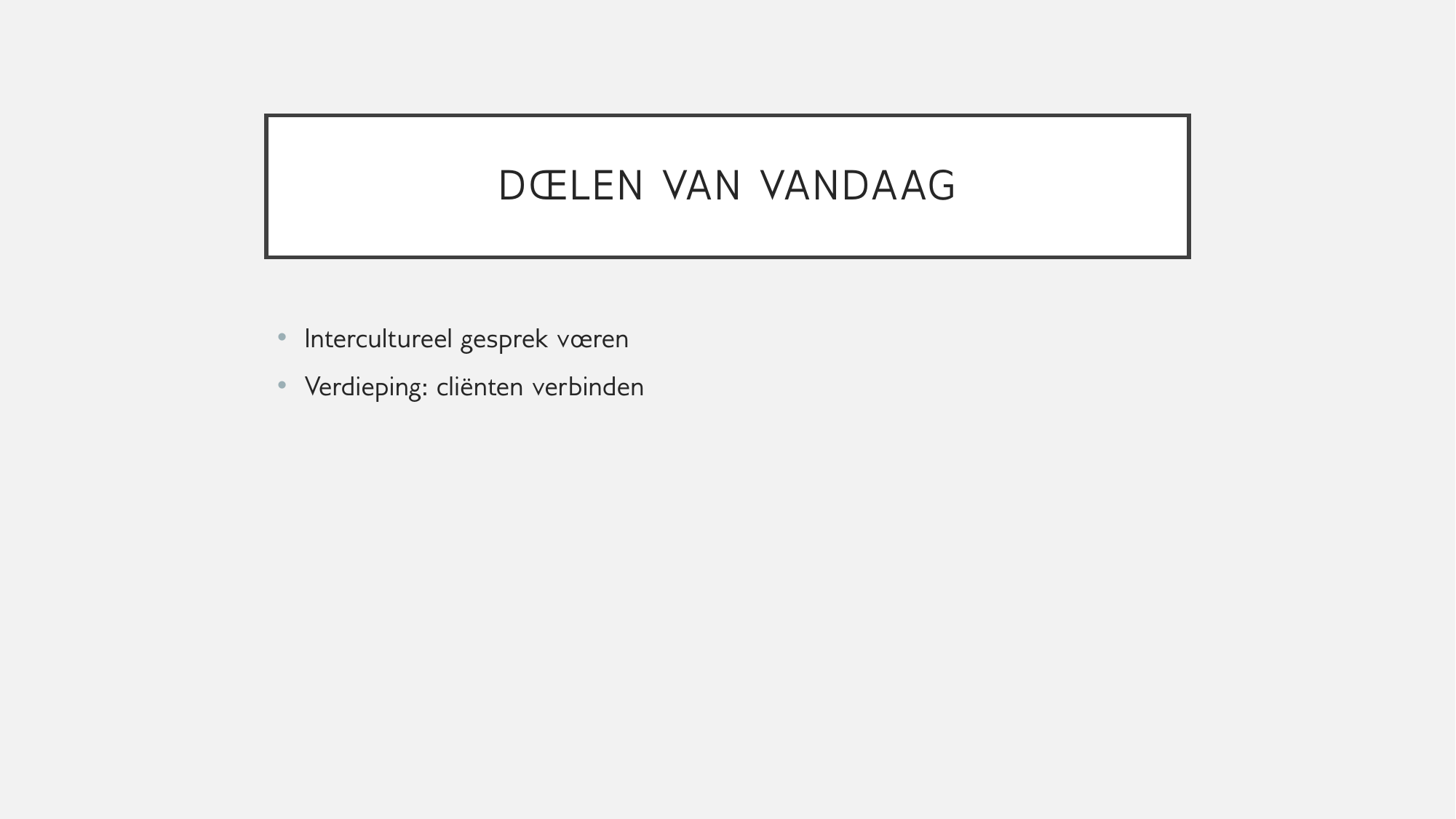

# Doelen van vandaag
Intercultureel gesprek voeren
Verdieping: cliënten verbinden